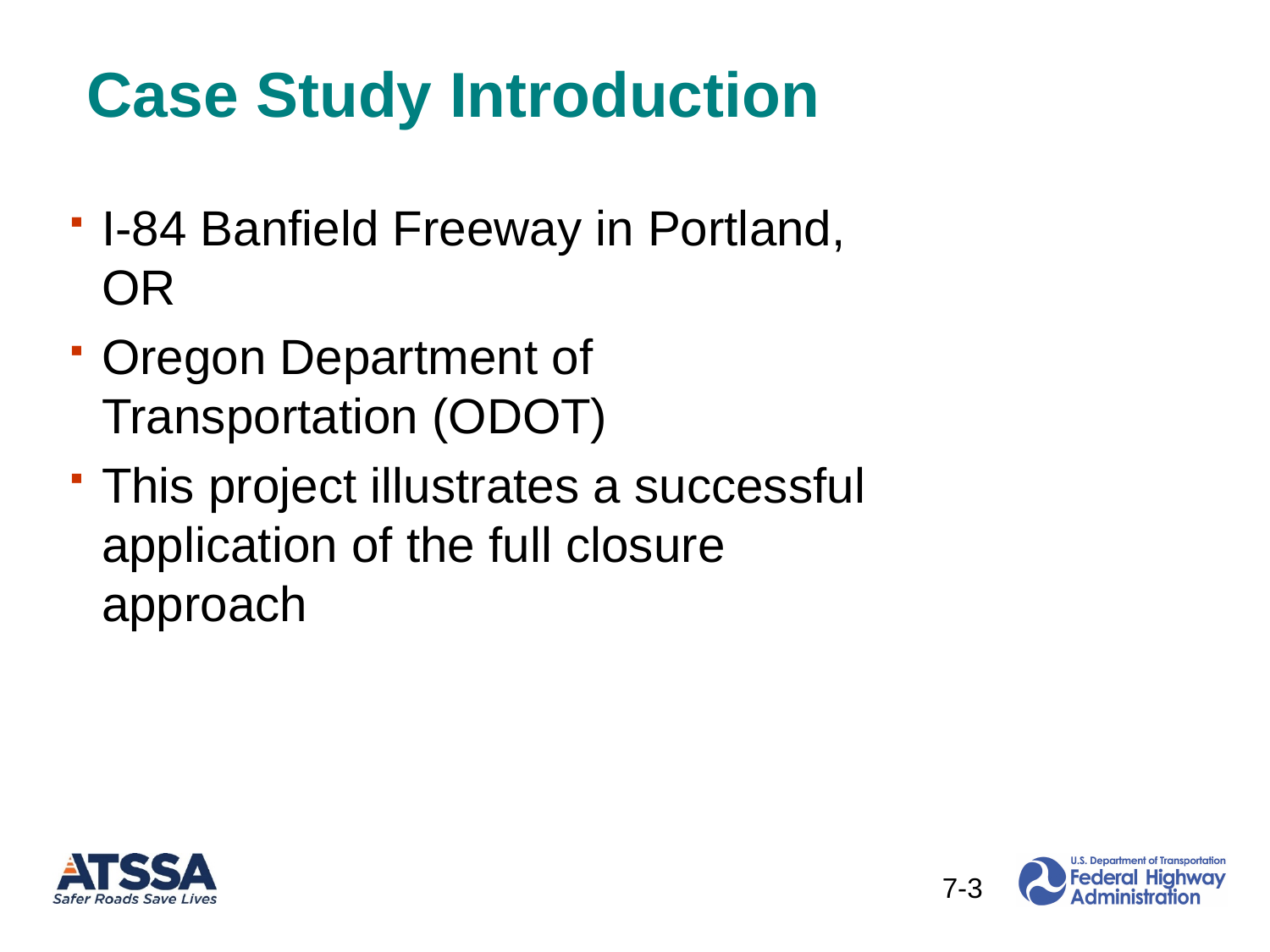

# Case Study Introduction
I-84 Banfield Freeway in Portland, OR
Oregon Department of Transportation (ODOT)
This project illustrates a successful application of the full closure approach